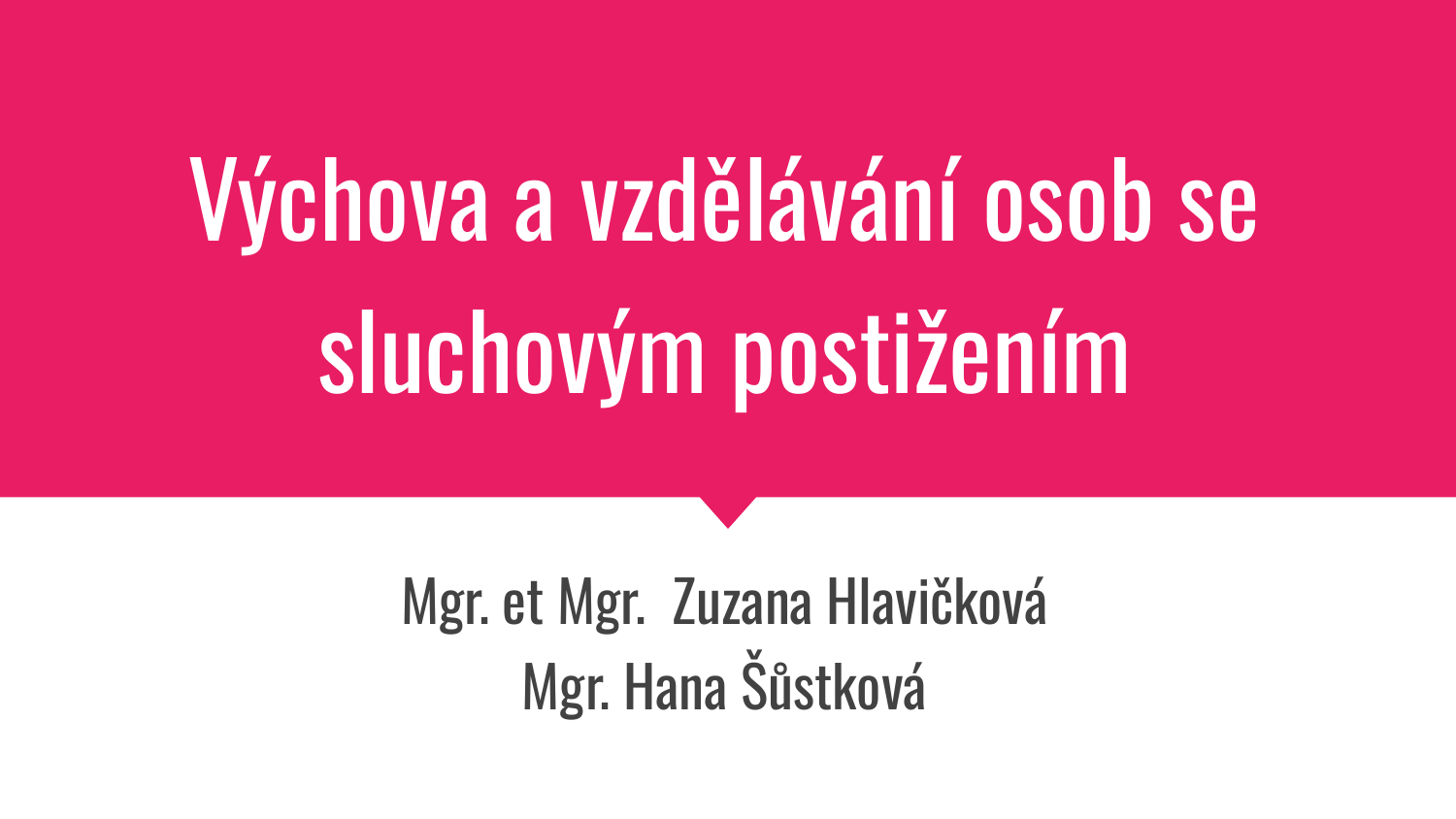

# Výchova a vzdělávání osob se sluchovým postižením
Mgr. et Mgr.  Zuzana Hlavičková
Mgr. Hana Šůstková